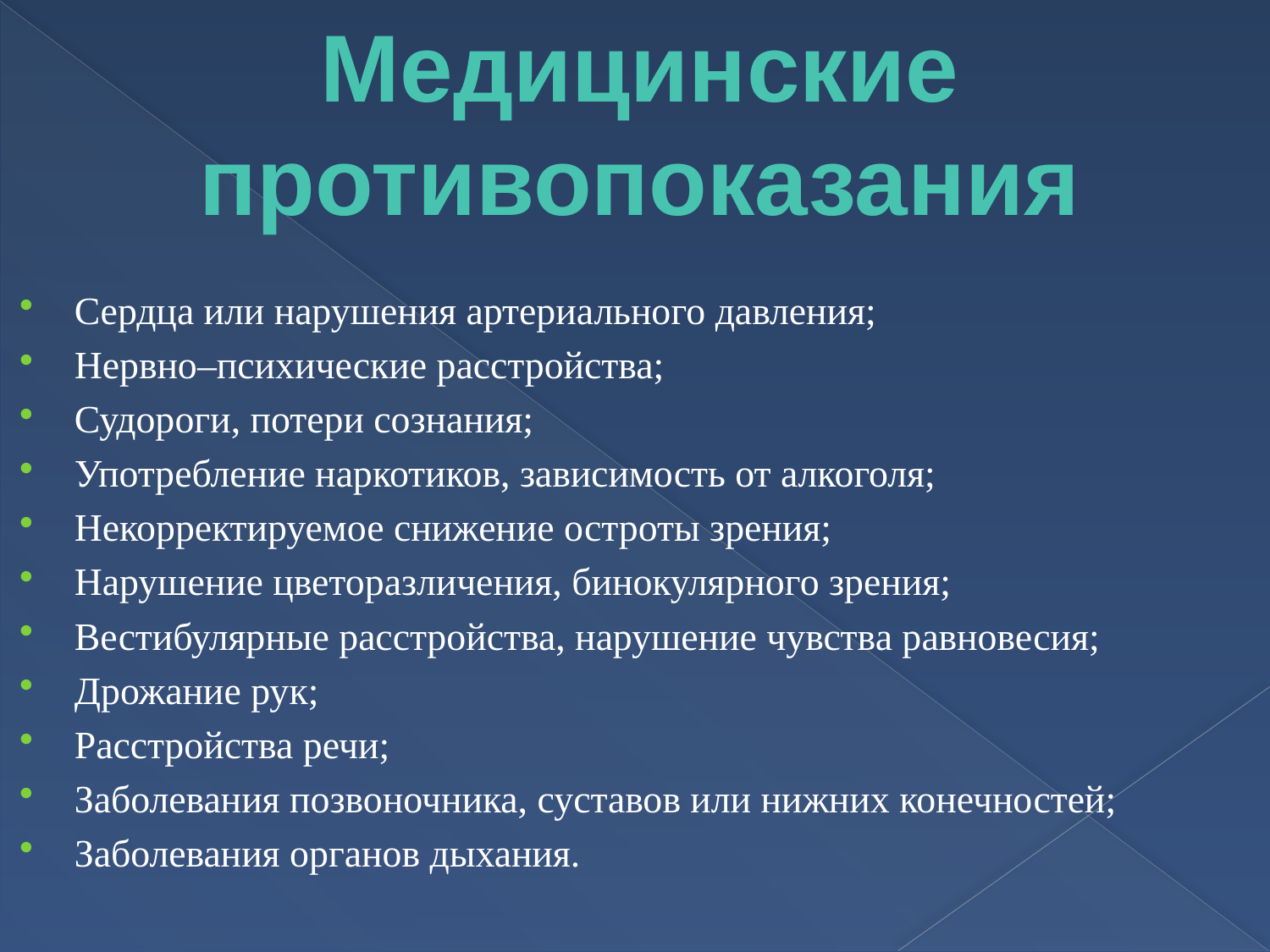

Медицинские противопоказания
Сердца или нарушения артериального давления;
Нервно–психические расстройства;
Судороги, потери сознания;
Употребление наркотиков, зависимость от алкоголя;
Некорректируемое снижение остроты зрения;
Нарушение цветоразличения, бинокулярного зрения;
Вестибулярные расстройства, нарушение чувства равновесия;
Дрожание рук;
Расстройства речи;
Заболевания позвоночника, суставов или нижних конечностей;
Заболевания органов дыхания.